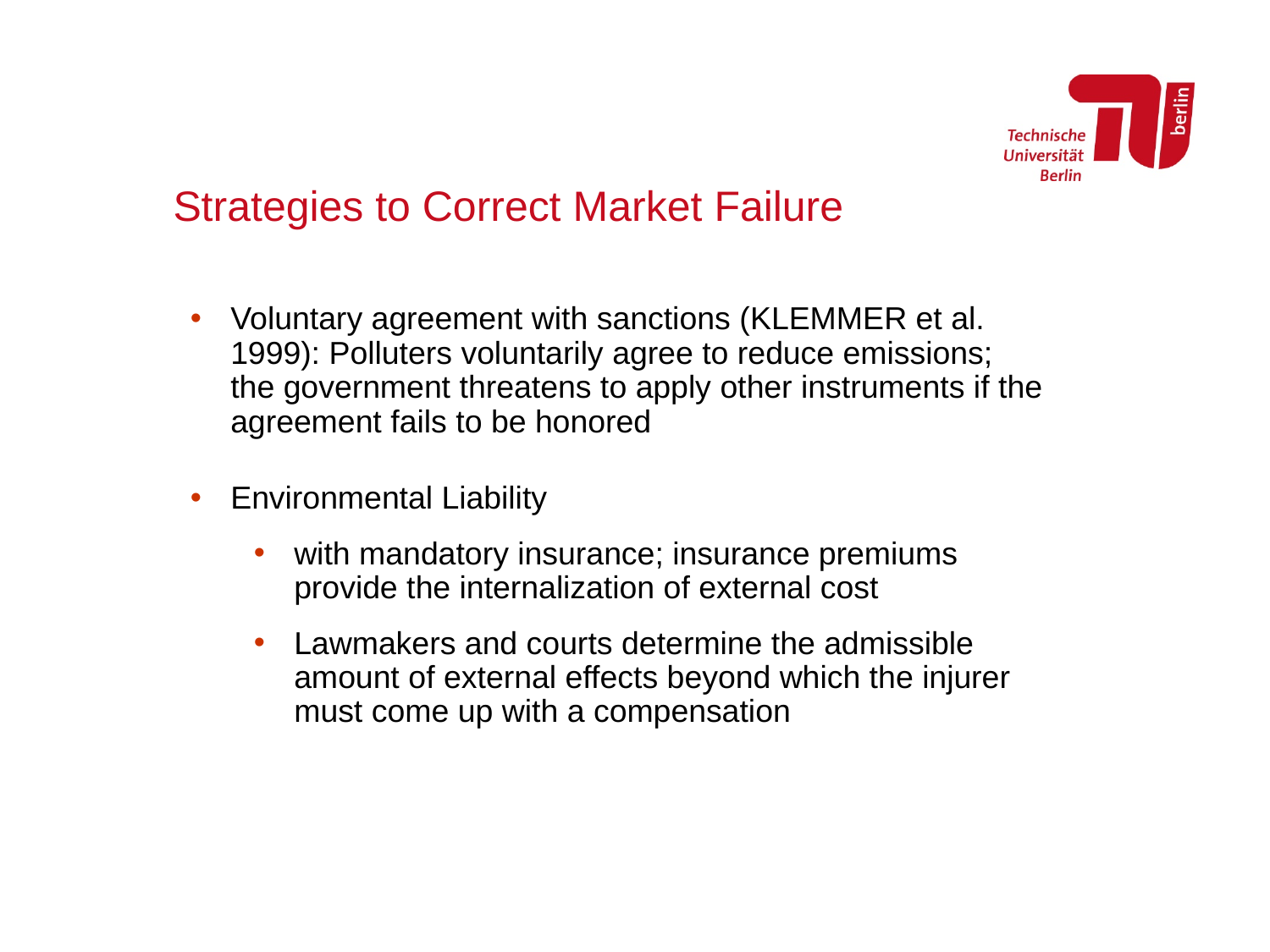

# Strategies to Correct Market Failure
Voluntary agreement with sanctions (Klemmer et al. 1999): Polluters voluntarily agree to reduce emissions; the government threatens to apply other instruments if the agreement fails to be honored
Environmental Liability
with mandatory insurance; insurance premiums  provide the internalization of external cost
Lawmakers and courts determine the admissible amount of external effects beyond which the injurer must come up with a compensation